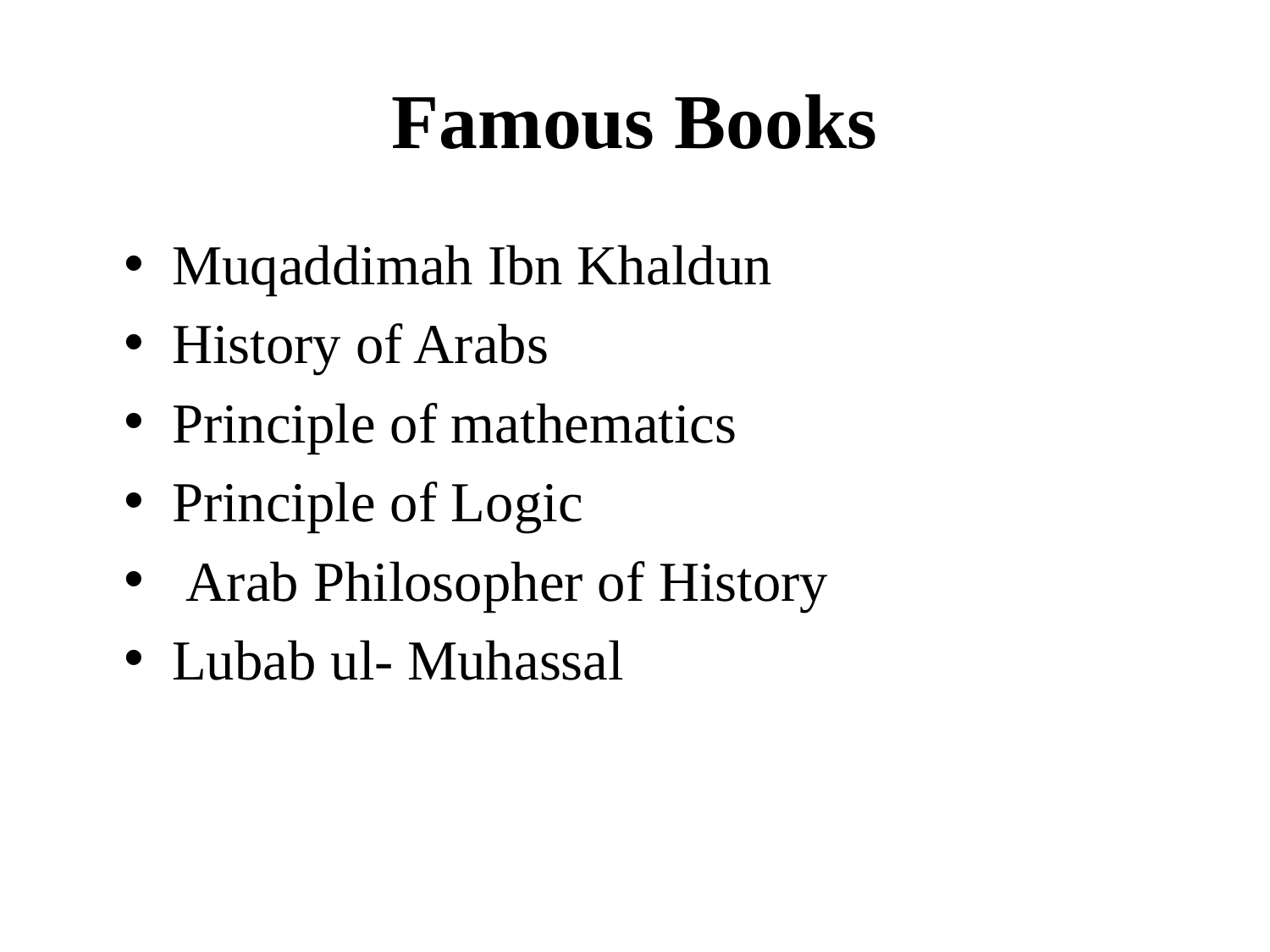

# Famous Books
Muqaddimah Ibn Khaldun
History of Arabs
Principle of mathematics
Principle of Logic
 Arab Philosopher of History
Lubab ul- Muhassal